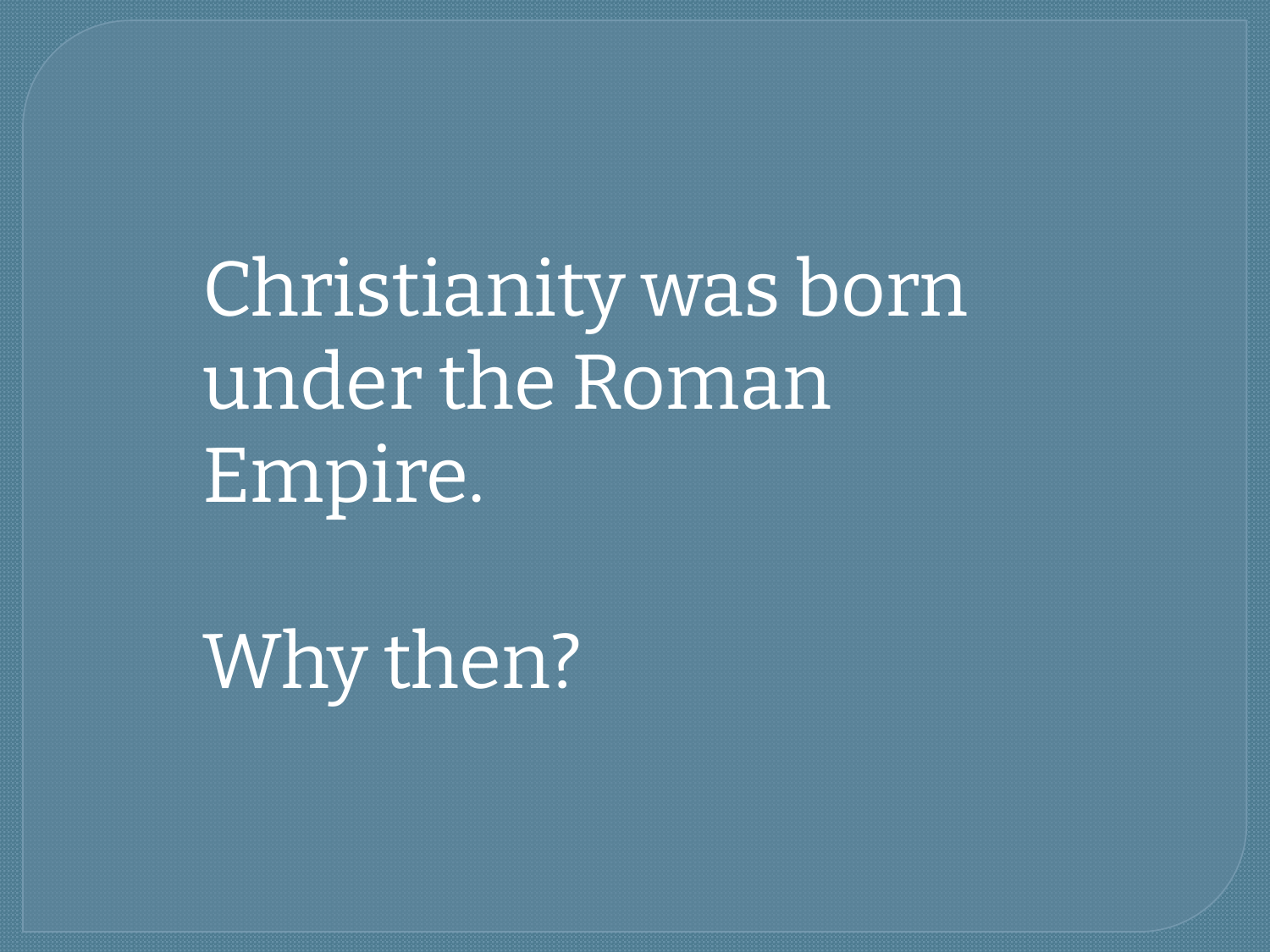

Christianity was born under the Roman Empire.

Why then?